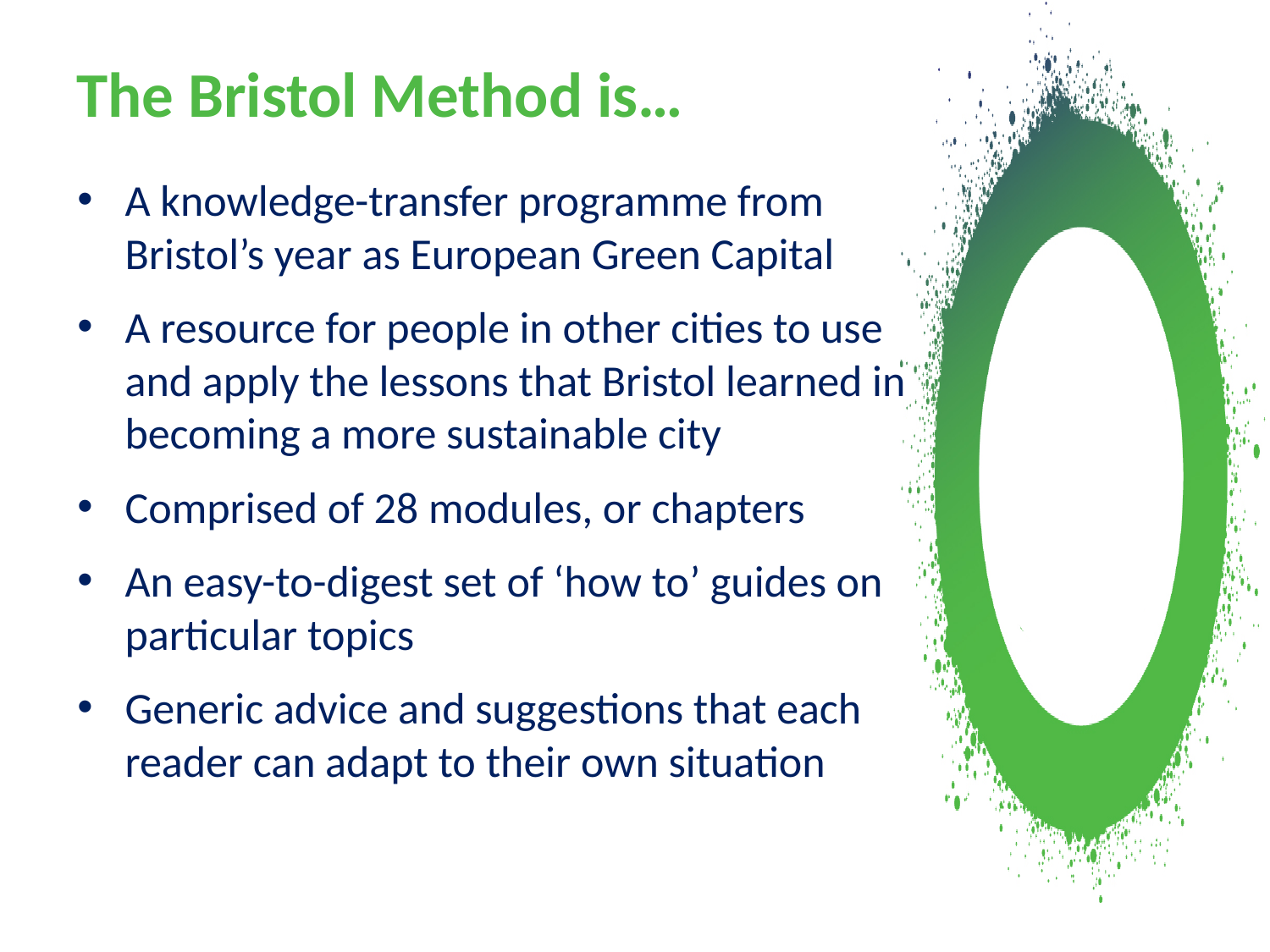

# The Bristol Method is…
A knowledge-transfer programme from Bristol’s year as European Green Capital
A resource for people in other cities to use and apply the lessons that Bristol learned in becoming a more sustainable city
Comprised of 28 modules, or chapters
An easy-to-digest set of ‘how to’ guides on particular topics
Generic advice and suggestions that each reader can adapt to their own situation